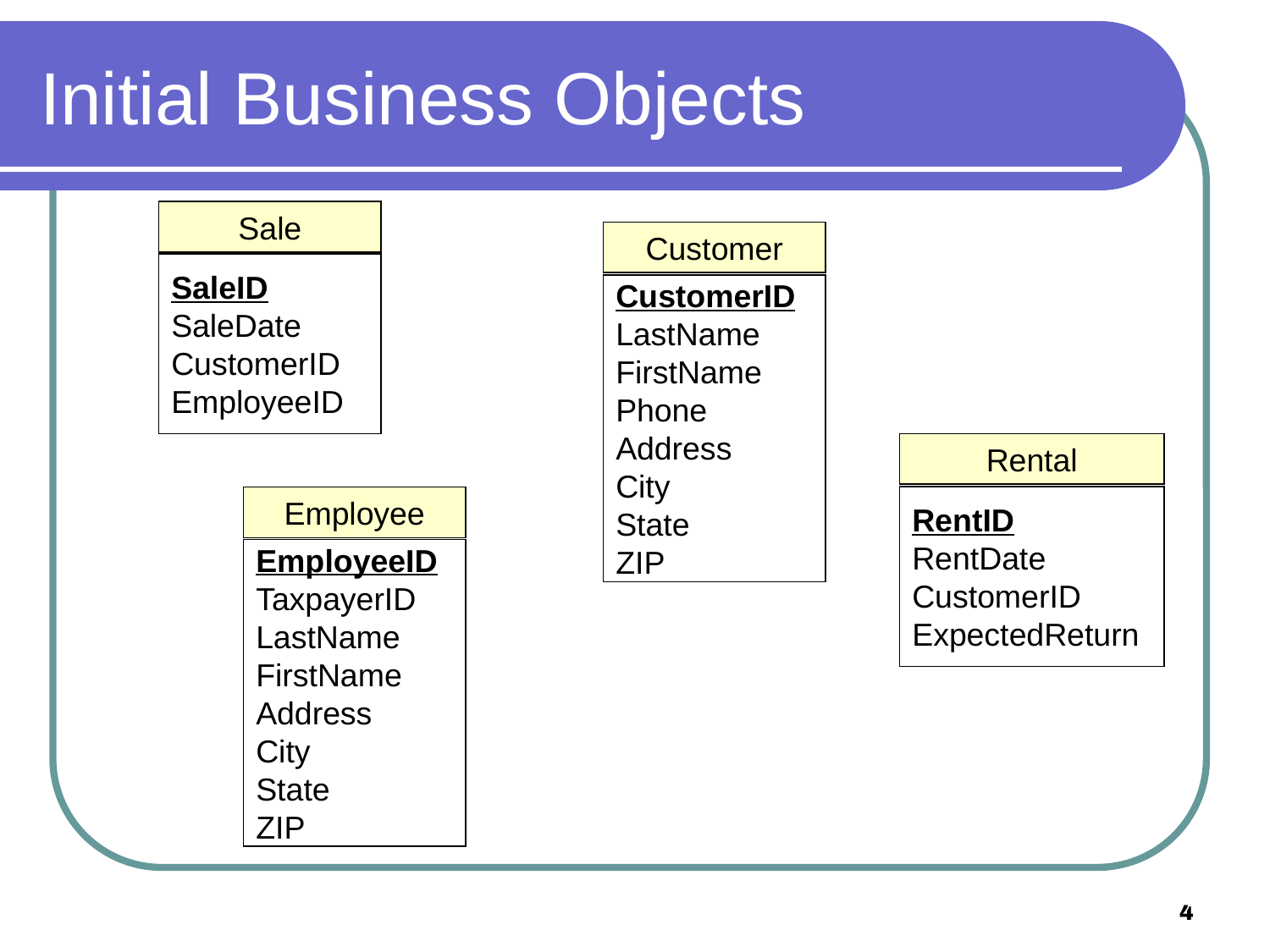

# Initial Business Objects
Sale
Customer
SaleID
SaleDate
CustomerID
EmployeeID
CustomerID
LastName
FirstName
Phone
Address
City
State
ZIP
Rental
RentID
RentDate
CustomerID
ExpectedReturn
Employee
EmployeeID
TaxpayerID
LastName
FirstName
Address
City
State
ZIP
4